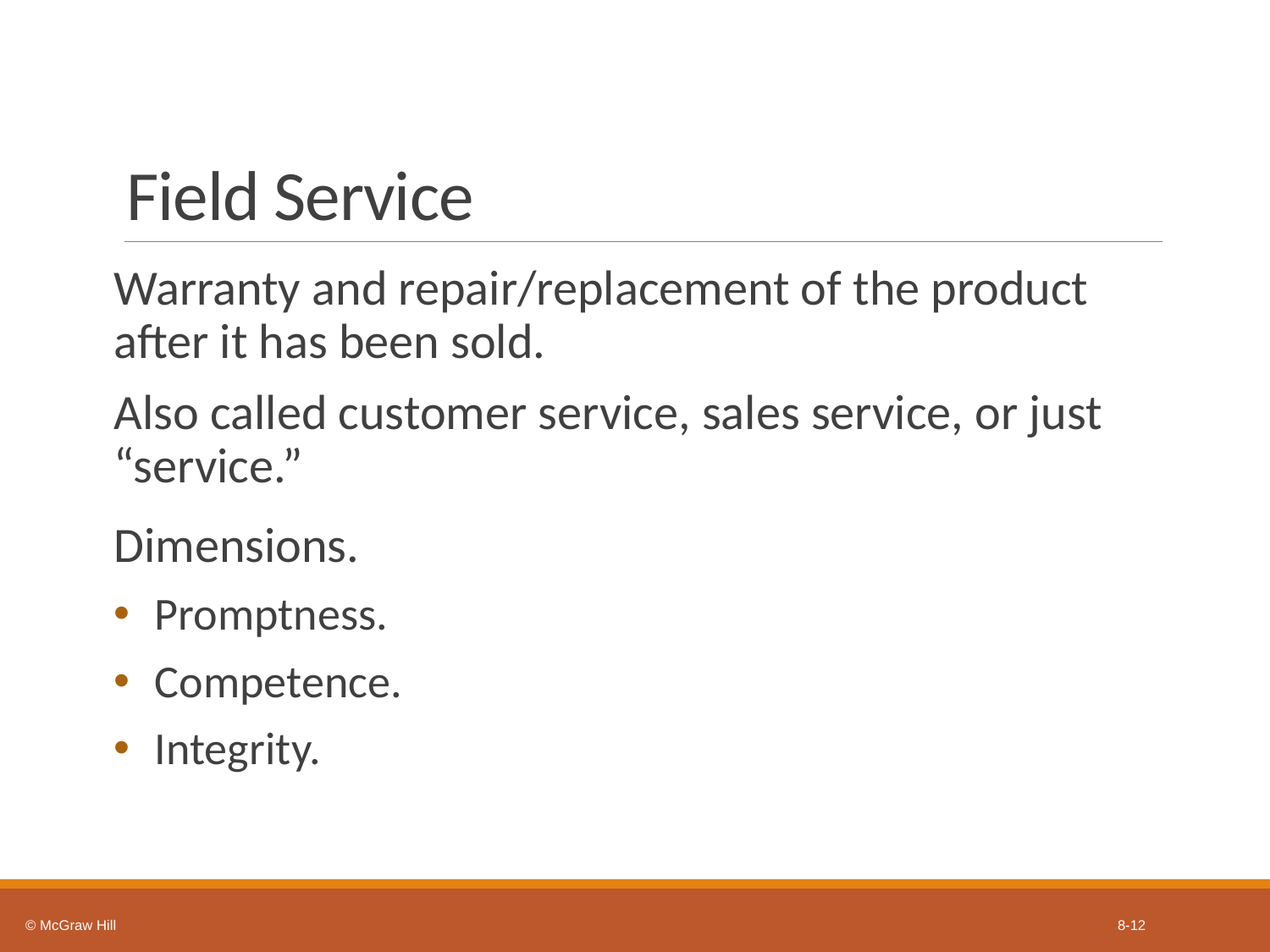

# Field Service
Warranty and repair/replacement of the product after it has been sold.
Also called customer service, sales service, or just “service.”
Dimensions.
Promptness.
Competence.
Integrity.